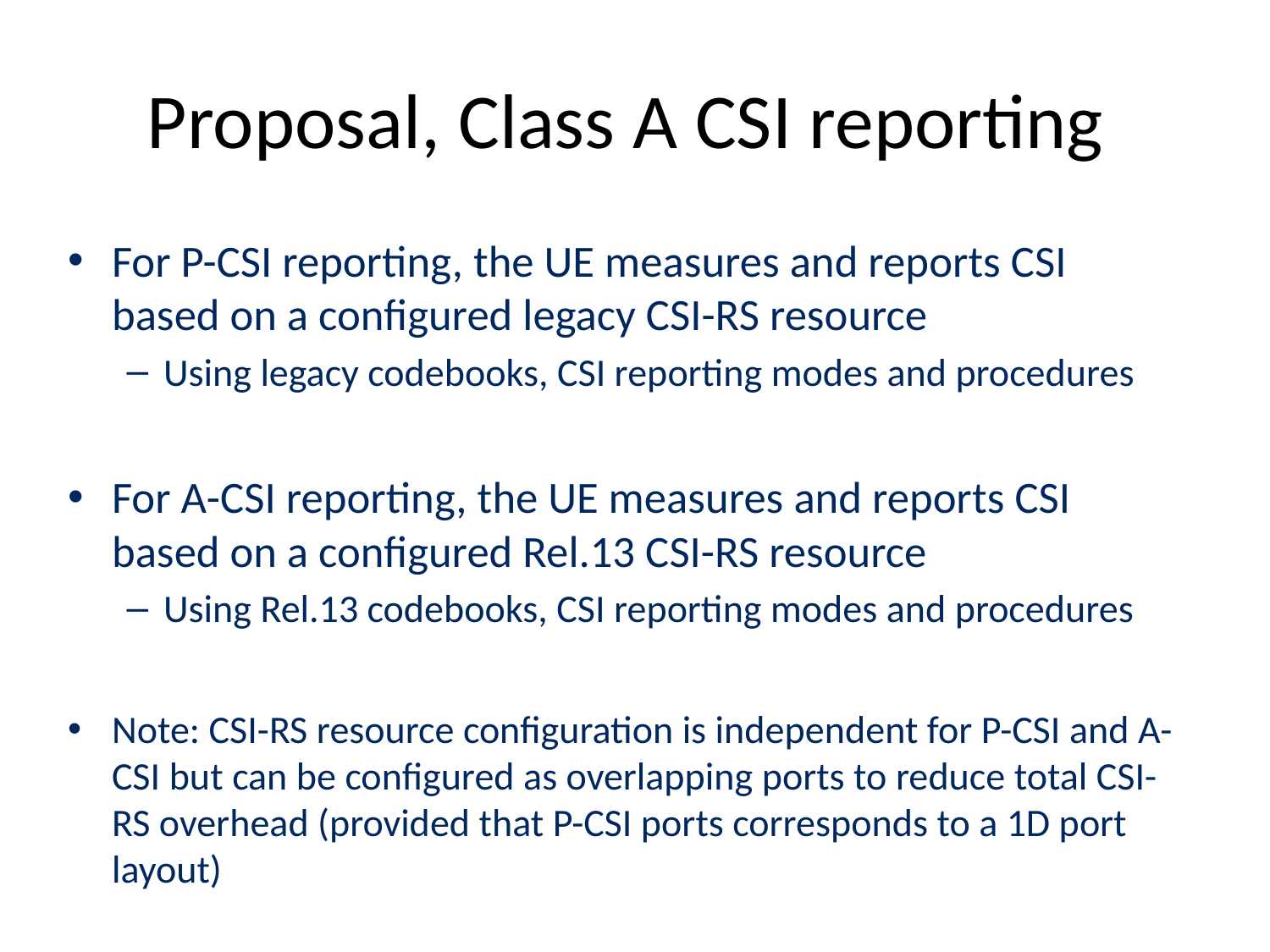

# Proposal, Class A CSI reporting
For P-CSI reporting, the UE measures and reports CSI based on a configured legacy CSI-RS resource
Using legacy codebooks, CSI reporting modes and procedures

For A-CSI reporting, the UE measures and reports CSI based on a configured Rel.13 CSI-RS resource
Using Rel.13 codebooks, CSI reporting modes and procedures

Note: CSI-RS resource configuration is independent for P-CSI and A-CSI but can be configured as overlapping ports to reduce total CSI-RS overhead (provided that P-CSI ports corresponds to a 1D port layout)